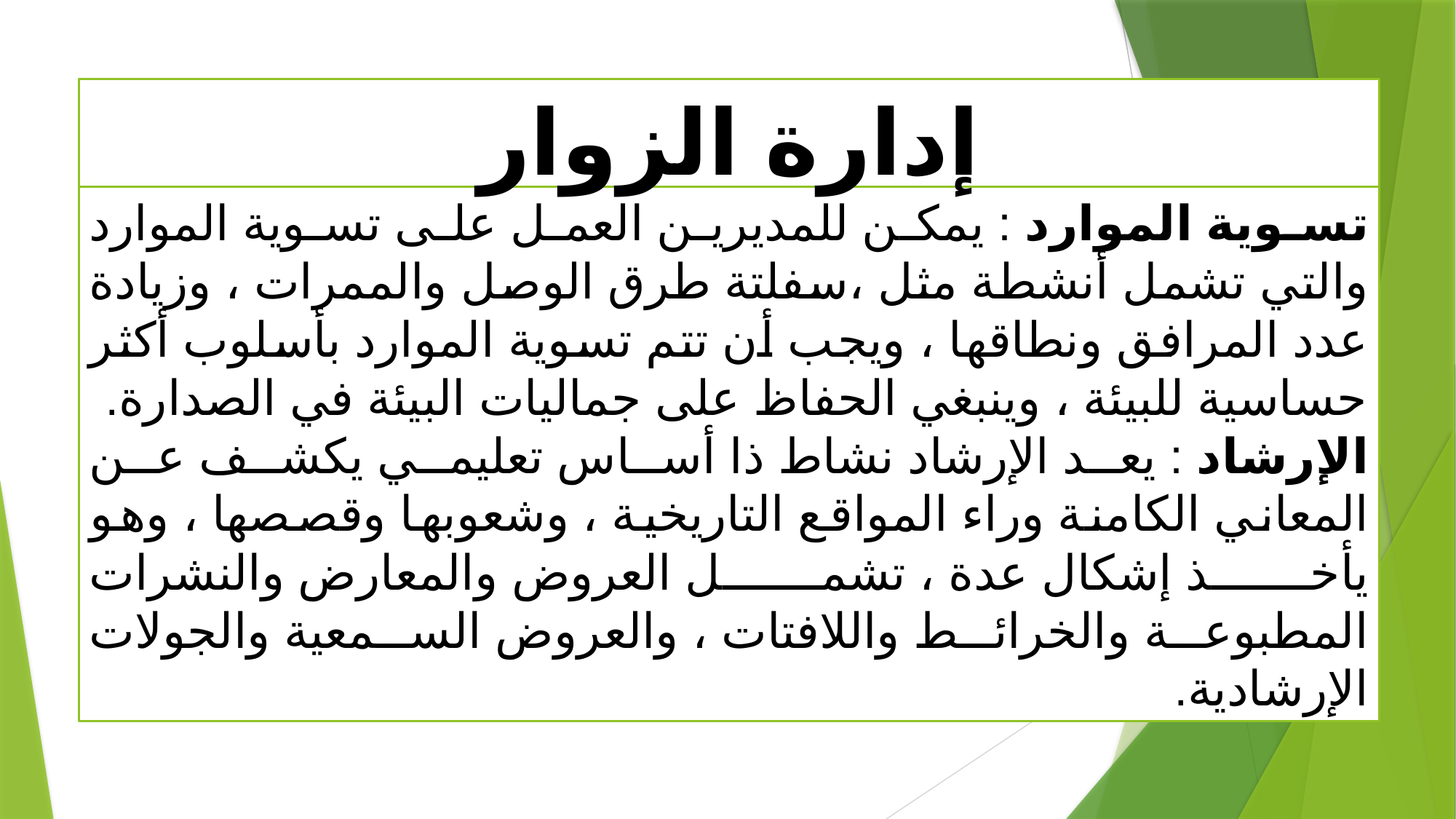

# إدارة الزوار
تسوية الموارد : يمكن للمديرين العمل على تسوية الموارد والتي تشمل أنشطة مثل ،سفلتة طرق الوصل والممرات ، وزيادة عدد المرافق ونطاقها ، ويجب أن تتم تسوية الموارد بأسلوب أكثر حساسية للبيئة ، وينبغي الحفاظ على جماليات البيئة في الصدارة.
الإرشاد : يعد الإرشاد نشاط ذا أساس تعليمي يكشف عن المعاني الكامنة وراء المواقع التاريخية ، وشعوبها وقصصها ، وهو يأخذ إشكال عدة ، تشمل العروض والمعارض والنشرات المطبوعة والخرائط واللافتات ، والعروض السمعية والجولات الإرشادية.